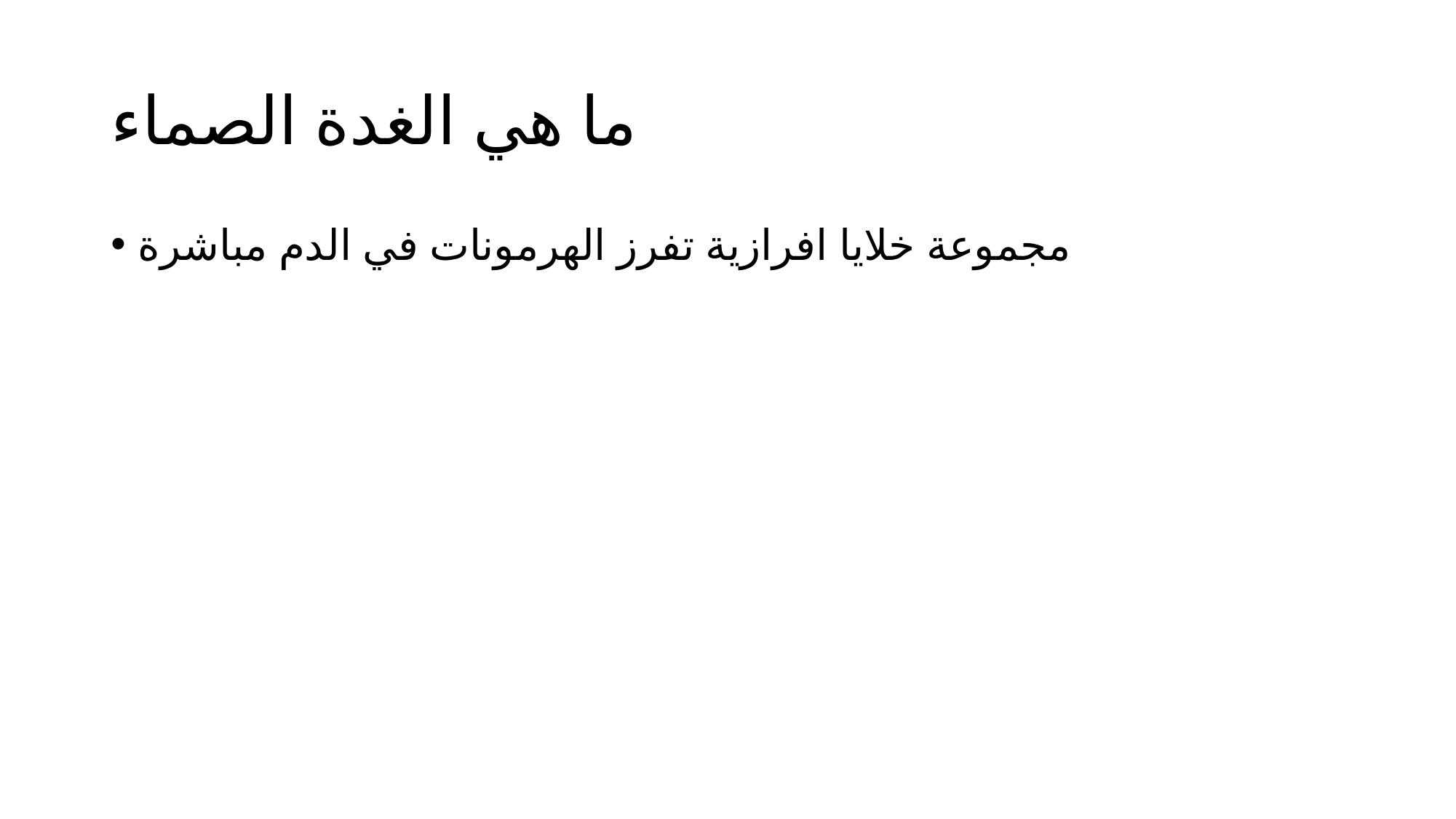

# ما هي الغدة الصماء
مجموعة خلايا افرازية تفرز الهرمونات في الدم مباشرة